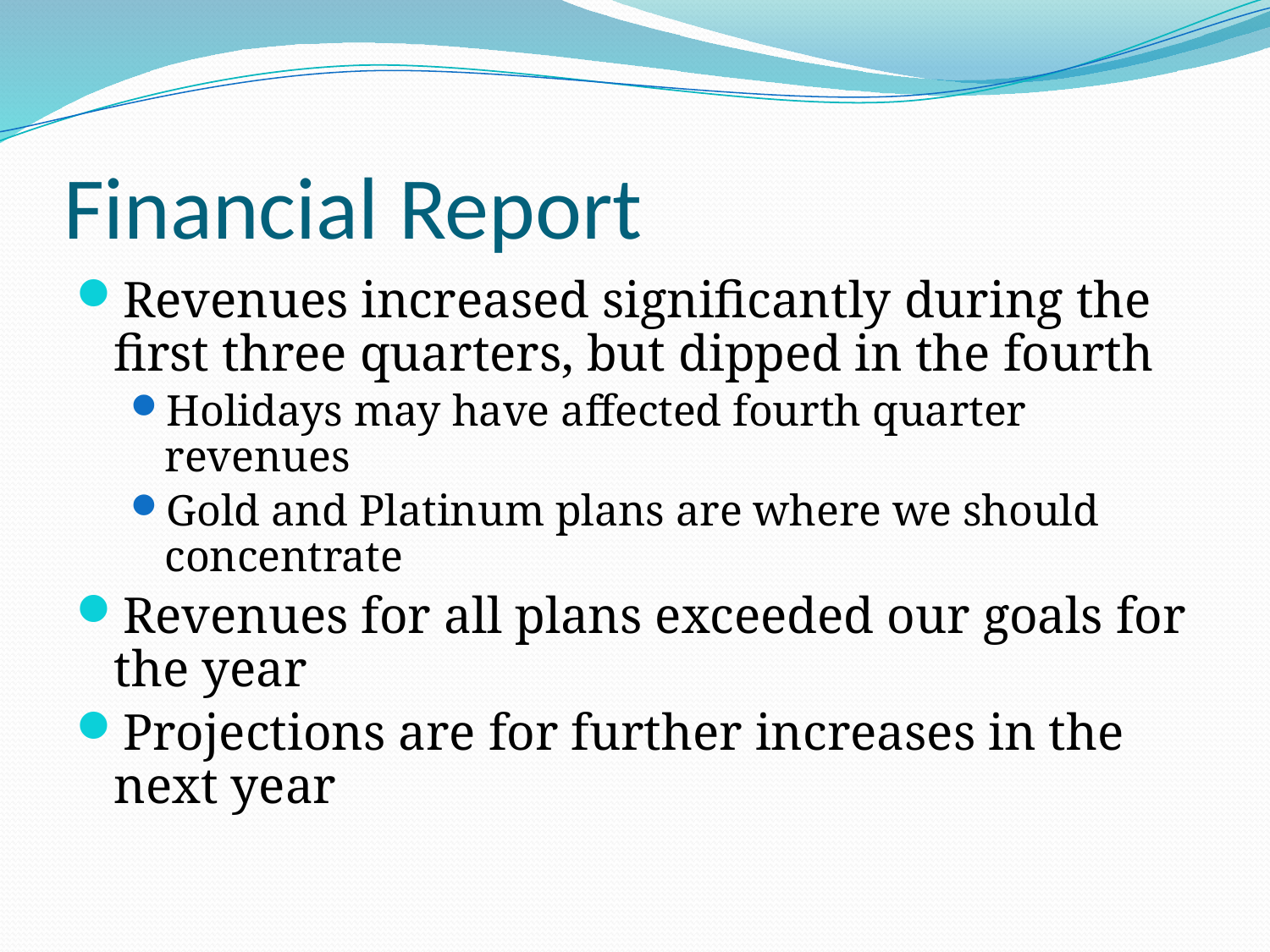

# Financial Report
Revenues increased significantly during the first three quarters, but dipped in the fourth
Holidays may have affected fourth quarter revenues
Gold and Platinum plans are where we should concentrate
Revenues for all plans exceeded our goals for the year
Projections are for further increases in the next year